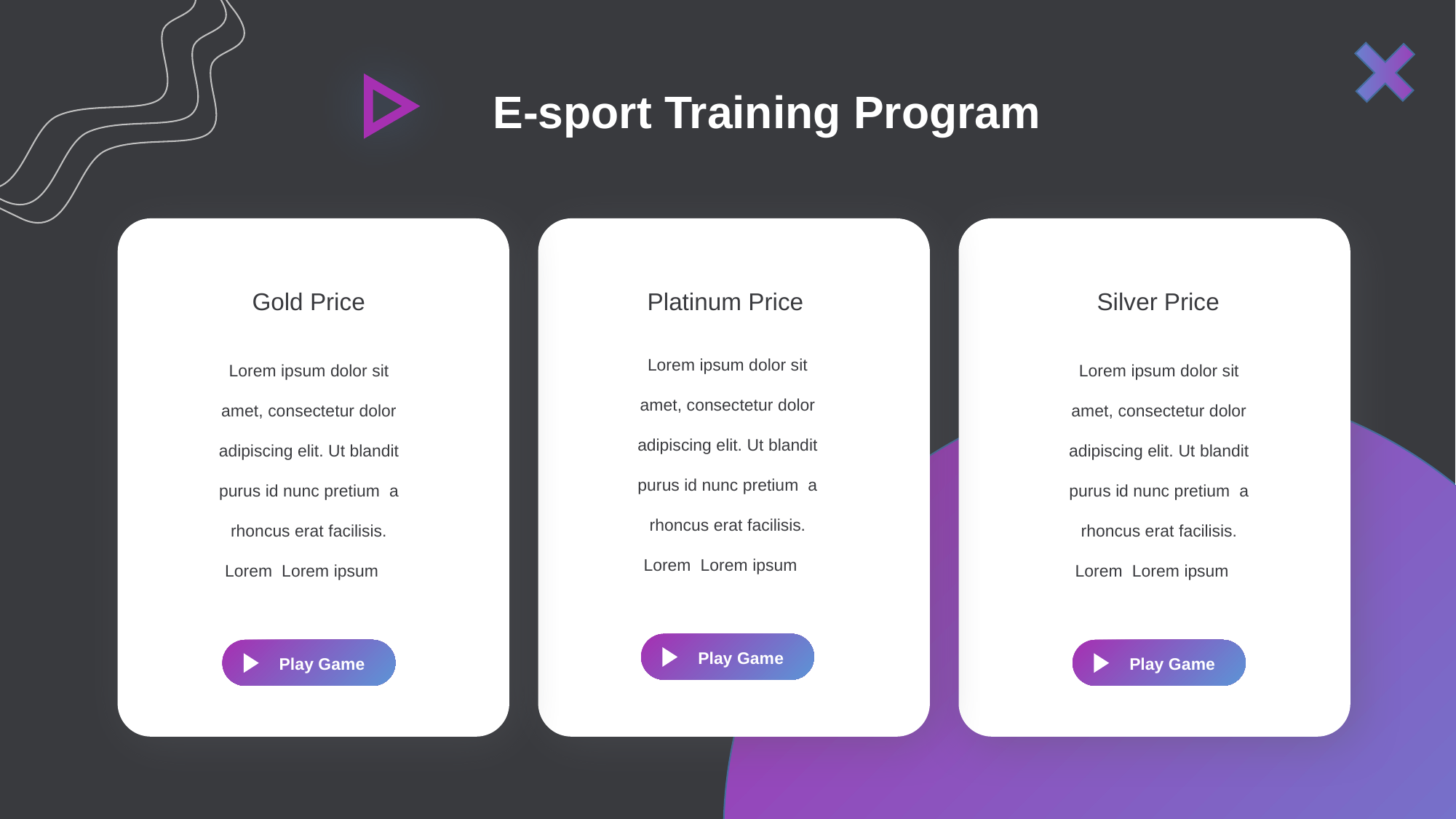

E-sport Training Program

Gold Price
Lorem ipsum dolor sit amet, consectetur dolor adipiscing elit. Ut blandit purus id nunc pretium  a rhoncus erat facilisis. Lorem  Lorem ipsum

Play Game

Platinum Price
Lorem ipsum dolor sit amet, consectetur dolor adipiscing elit. Ut blandit purus id nunc pretium  a rhoncus erat facilisis. Lorem  Lorem ipsum

Play Game

Silver Price
Lorem ipsum dolor sit amet, consectetur dolor adipiscing elit. Ut blandit purus id nunc pretium  a rhoncus erat facilisis. Lorem  Lorem ipsum

Play Game